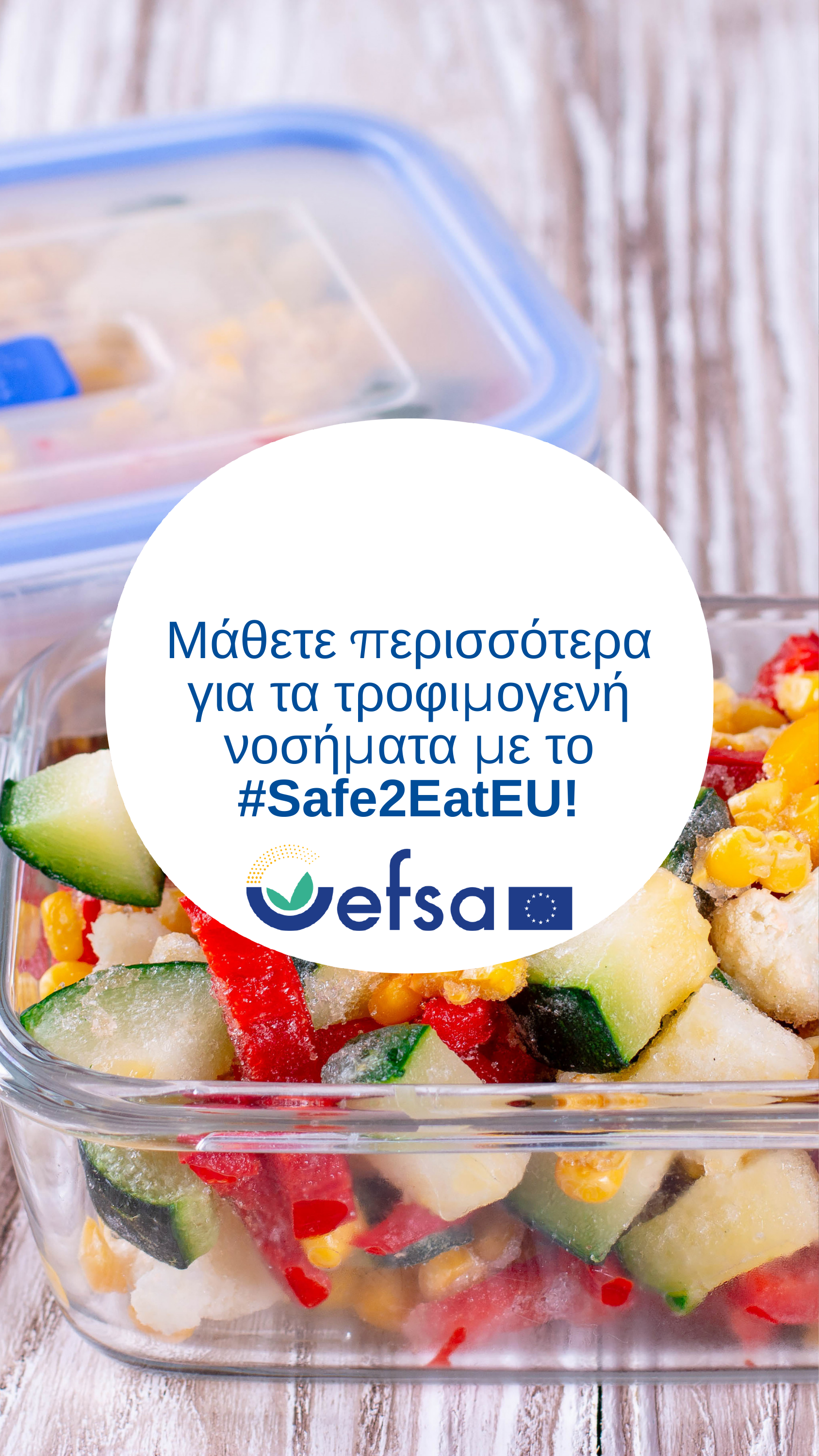

Μάθετε περισσότερα για τα τροφιμογενή νοσήματα με το
 #Safe2EatEU!